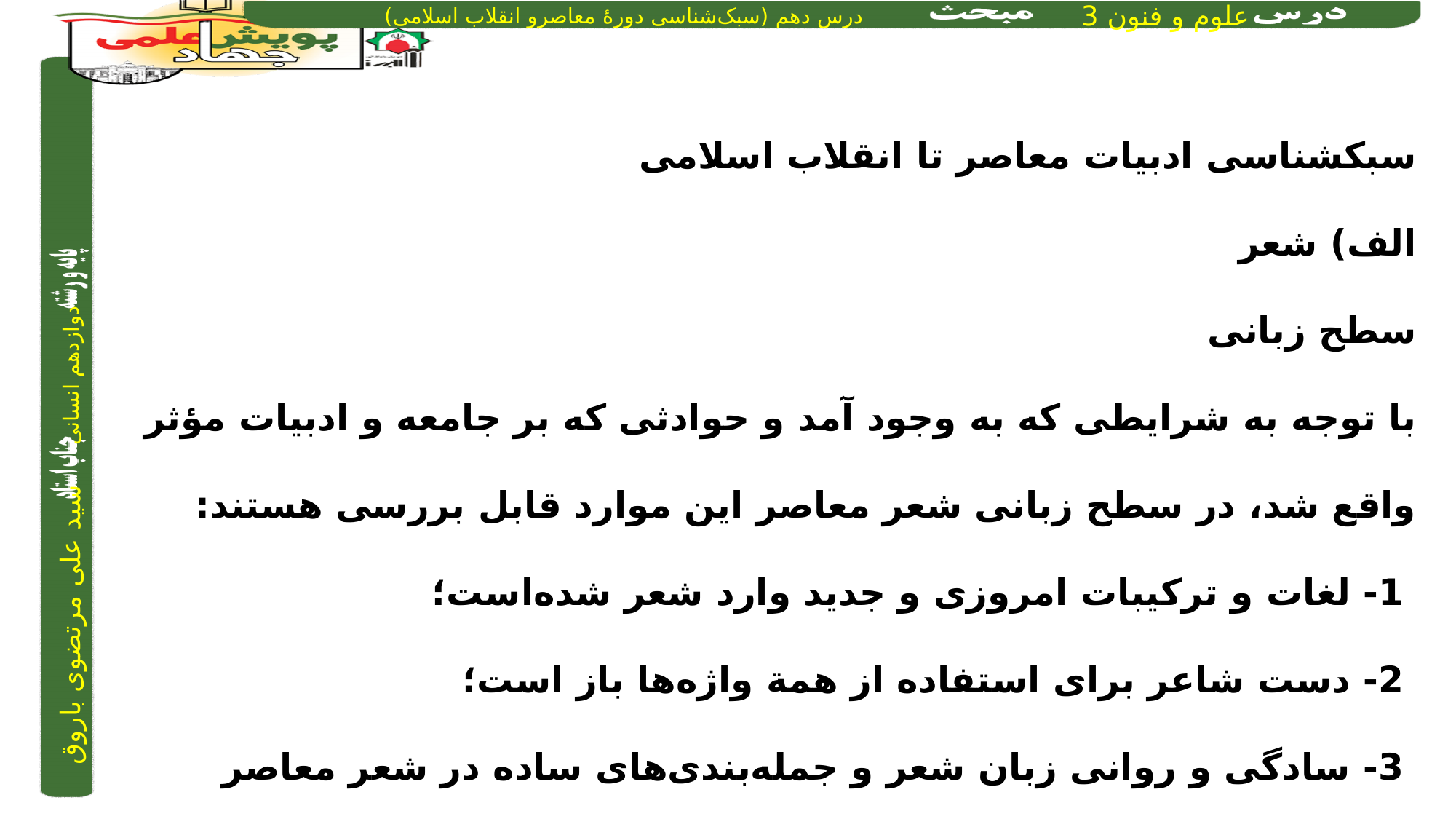

سبکشناسی ادبیات معاصر تا انقلاب اسلامی
الف) شعر
سطح زبانی
با توجه به شرایطی که به وجود آمد و حوادثی که بر جامعه و ادبیات مؤثر واقع شد، در سطح زبانی شعر معاصر این موارد قابل بررسی هستند:
 1- لغات و ترکیبات امروزی و جدید وارد شعر شده‌است؛
 2- دست شاعر برای استفاده از همة واژه‌ها باز است؛
 3- سادگی و روانی زبان شعر و جمله‌بندی‌های ساده در شعر معاصر کاملاً چشم‌گیر است.